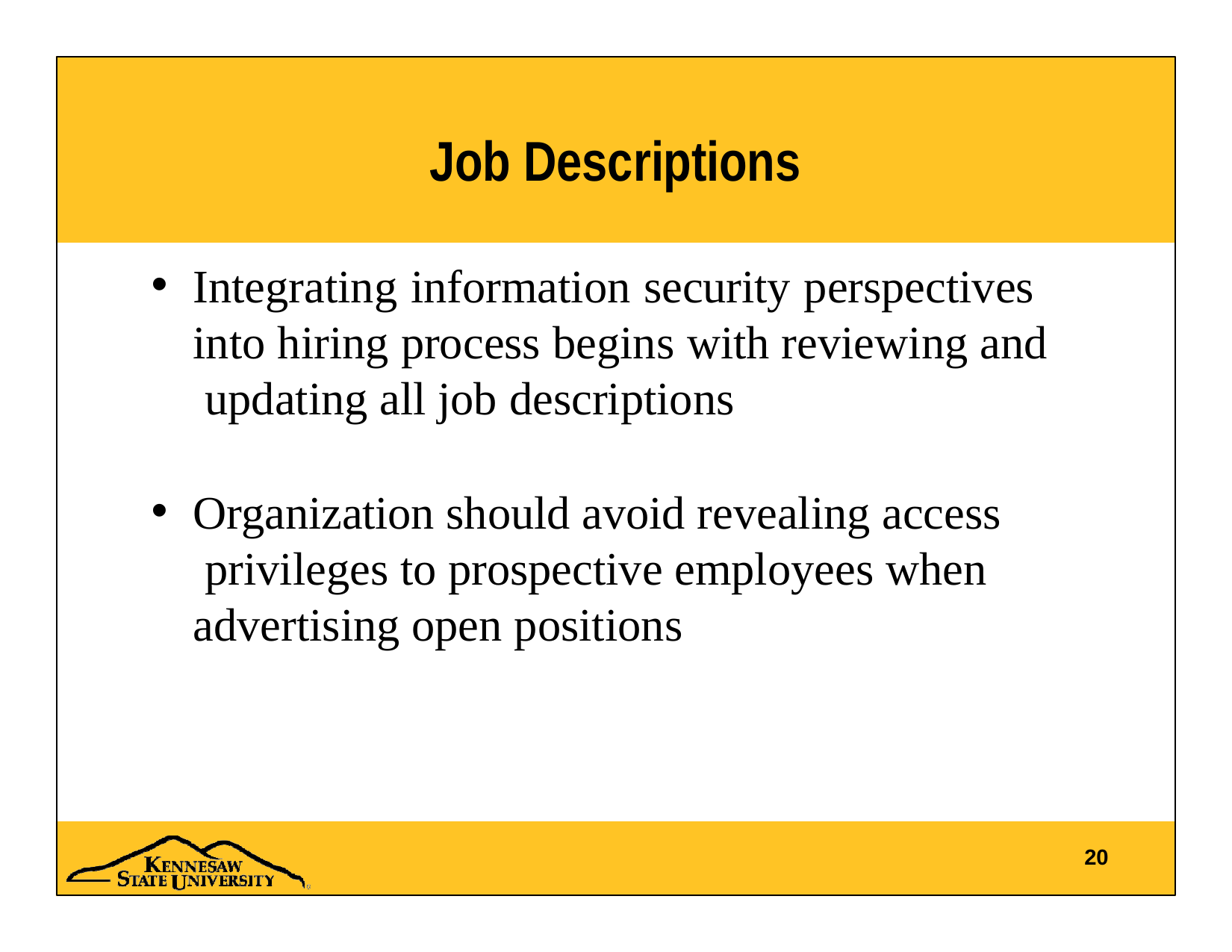

# Job Descriptions
Integrating information security perspectives  into hiring process begins with reviewing and  updating all job descriptions

Organization should avoid revealing access  privileges to prospective employees when  advertising open positions

20